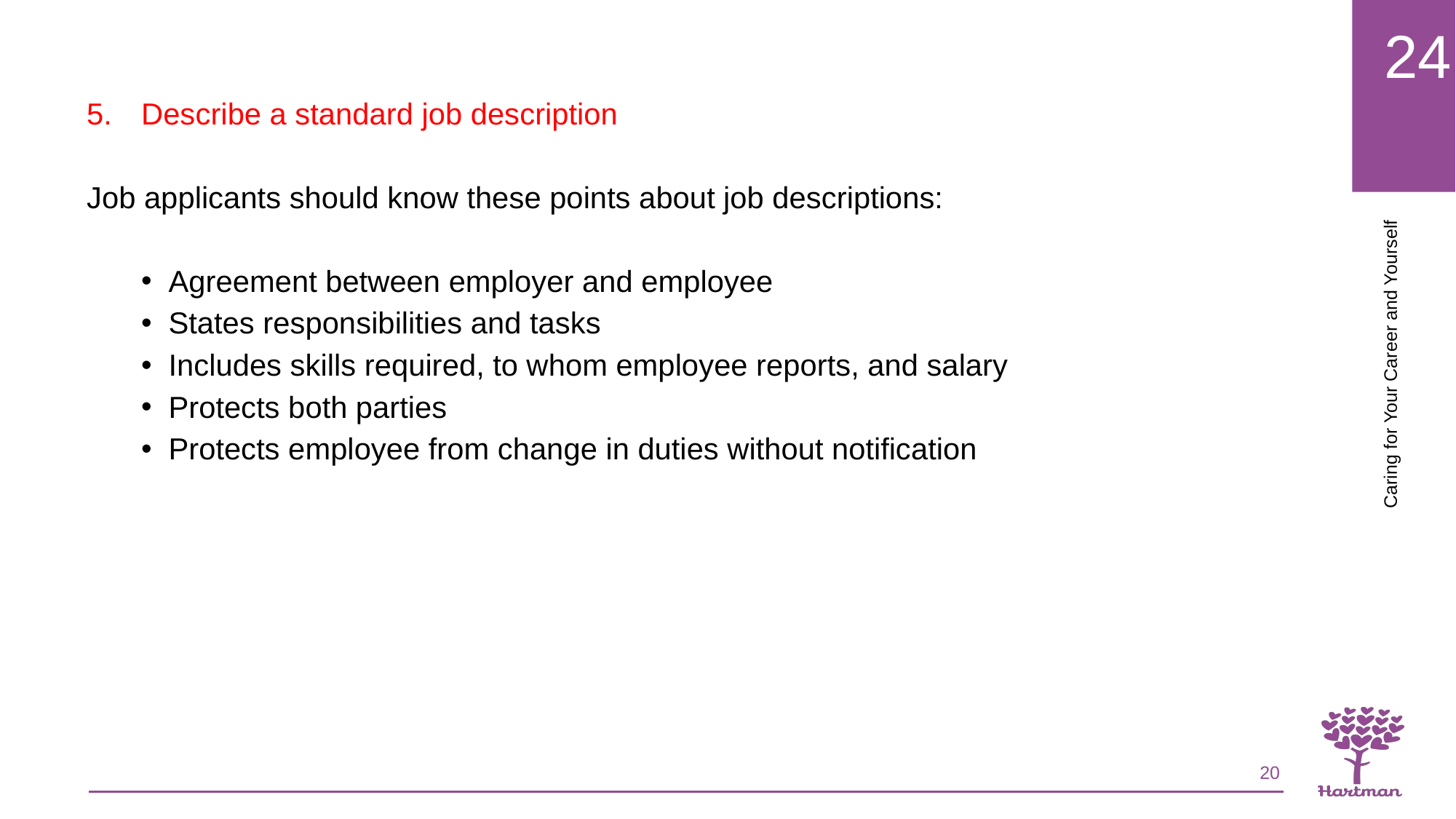

Describe a standard job description

Job applicants should know these points about job descriptions:

Agreement between employer and employee
States responsibilities and tasks
Includes skills required, to whom employee reports, and salary
Protects both parties
Protects employee from change in duties without notification

20